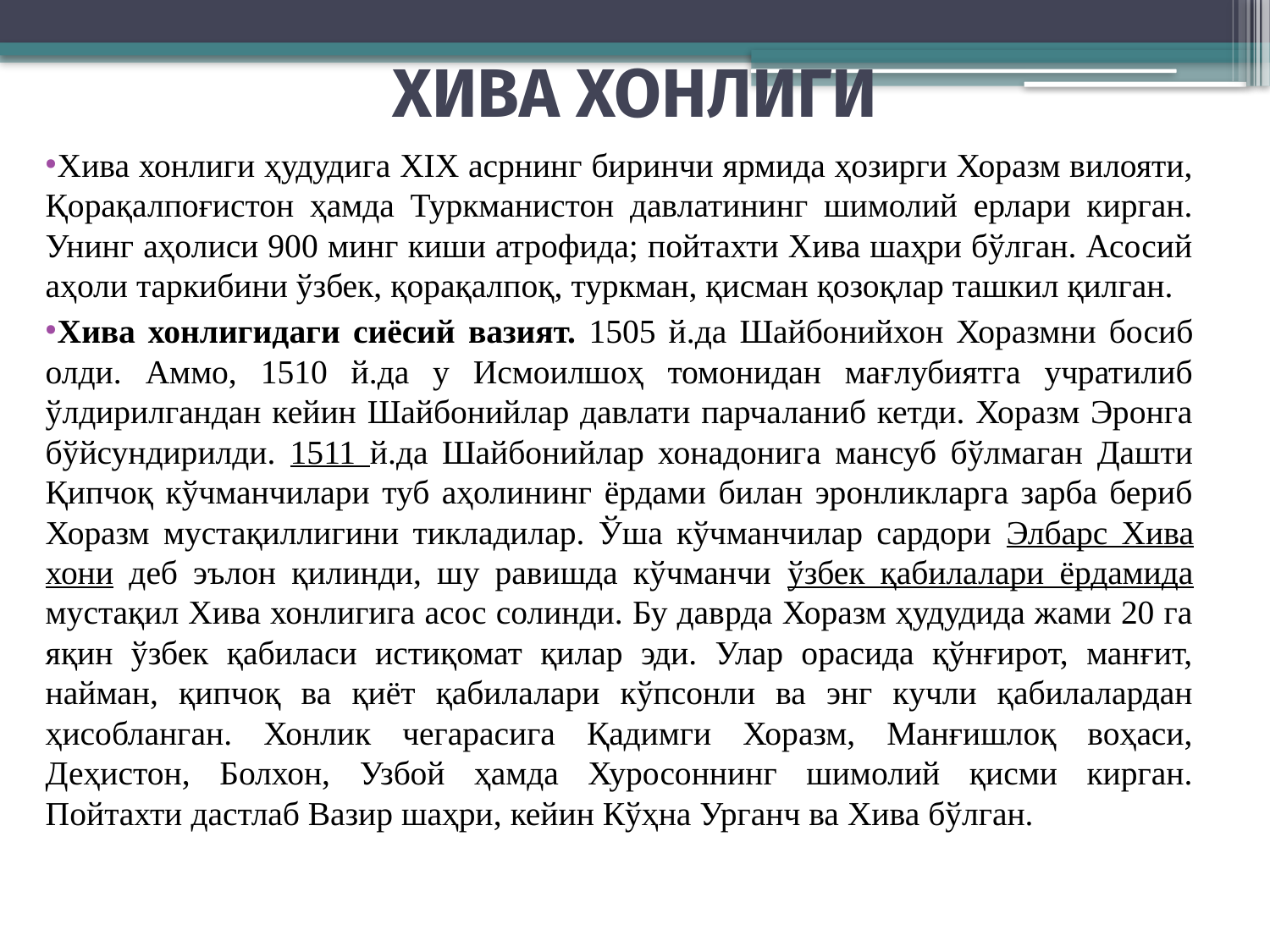

# ХИВА ХОНЛИГИ
Хива хонлиги ҳудудига XIX асрнинг биринчи ярмида ҳозирги Хоразм вилояти, Қорақалпоғистон ҳамда Туркманистон давлатининг шимолий ерлари кирган. Унинг аҳолиси 900 минг киши атрофида; пойтахти Хива шаҳри бўлган. Асосий аҳоли таркибини ўзбек, қорақалпоқ, туркман, қисман қозоқлар ташкил қилган.
Хива хонлигидаги сиёсий вазият. 1505 й.да Шайбонийхон Хоразмни босиб олди. Аммо, 1510 й.да у Исмоилшоҳ томонидан мағлубиятга учратилиб ўлдирилгандан кейин Шайбонийлар давлати парчаланиб кетди. Хоразм Эронга бўйсундирилди. 1511 й.да Шайбонийлар хонадонига мансуб бўлмаган Дашти Қипчоқ кўчманчилари туб аҳолининг ёрдами билан эронликларга зарба бериб Хоразм мустақиллигини тикладилар. Ўша кўчманчилар сардори Элбарс Хива хони деб эълон қилинди, шу равишда кўчманчи ўзбек қабилалари ёрдамида мустақил Хива хонлигига асос солинди. Бу даврда Хоразм ҳудудида жами 20 га яқин ўзбек қабиласи истиқомат қилар эди. Улар орасида қўнғирот, манғит, найман, қипчоқ ва қиёт қабилалари кўпсонли ва энг кучли қабилалардан ҳисобланган. Хонлик чегарасига Қадимги Хоразм, Манғишлоқ воҳаси, Деҳистон, Болхон, Узбой ҳамда Хуросоннинг шимолий қисми кирган. Пойтахти дастлаб Вазир шаҳри, кейин Кўҳна Урганч ва Хива бўлган.